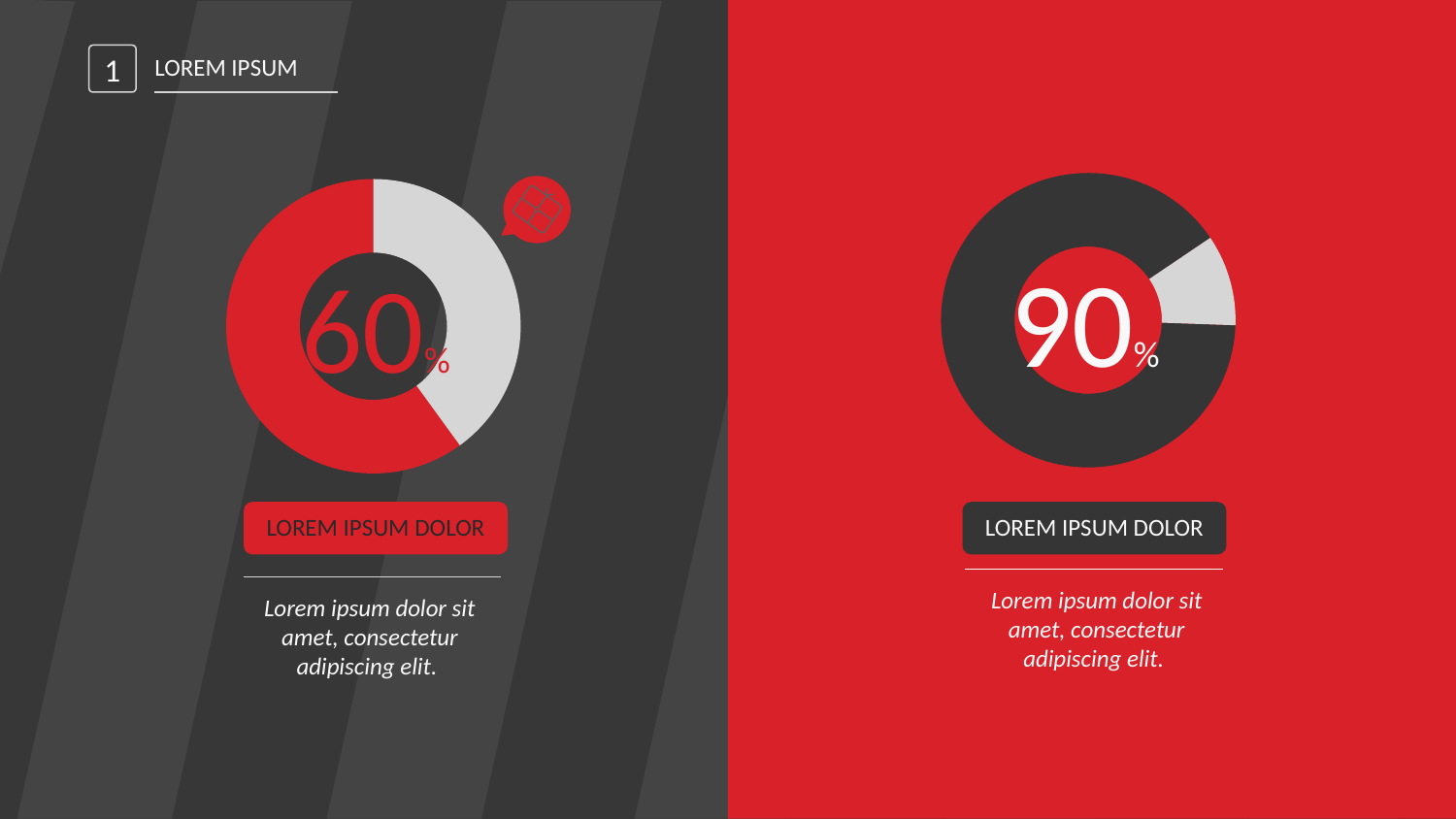

1

LOREM IPSUM

### Chart

| Category |  |
|---|---|

### Chart

| Category |  |
|---|---|

90%
60%
LOREM IPSUM DOLOR
LOREM IPSUM DOLOR
Lorem ipsum dolor sit amet, consectetur adipiscing elit.
Lorem ipsum dolor sit amet, consectetur adipiscing elit.